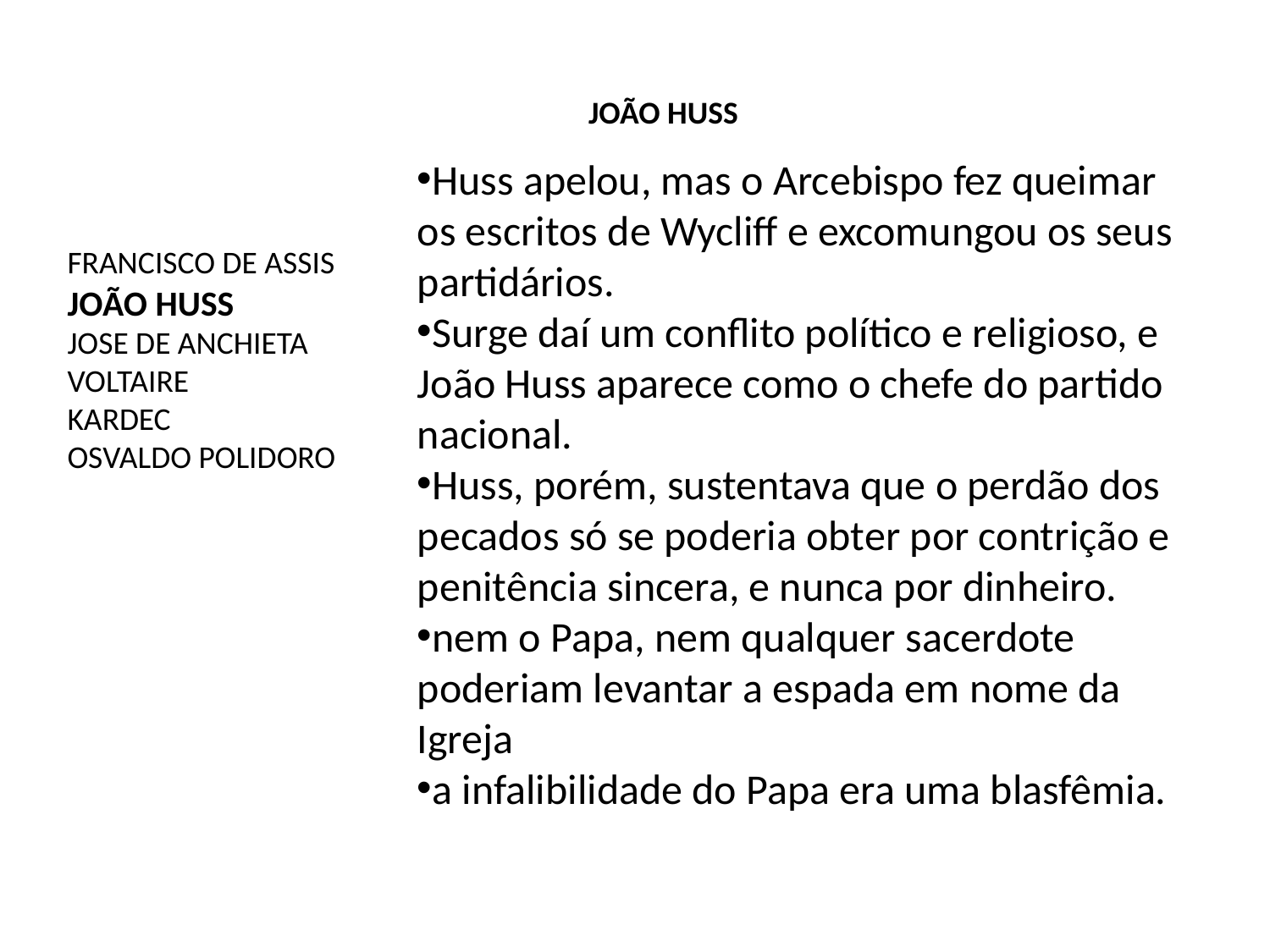

JOÃO HUSS
Huss apelou, mas o Arcebispo fez queimar os escritos de Wycliff e excomungou os seus partidários.
Surge daí um conflito político e religioso, e João Huss aparece como o chefe do partido nacional.
Huss, porém, sustentava que o perdão dos pecados só se poderia obter por contrição e penitência sincera, e nunca por dinheiro.
nem o Papa, nem qualquer sacerdote poderiam levantar a espada em nome da Igreja
a infalibilidade do Papa era uma blasfêmia.
FRANCISCO DE ASSIS
JOÃO HUSS
JOSE DE ANCHIETA
VOLTAIRE
KARDEC
OSVALDO POLIDORO